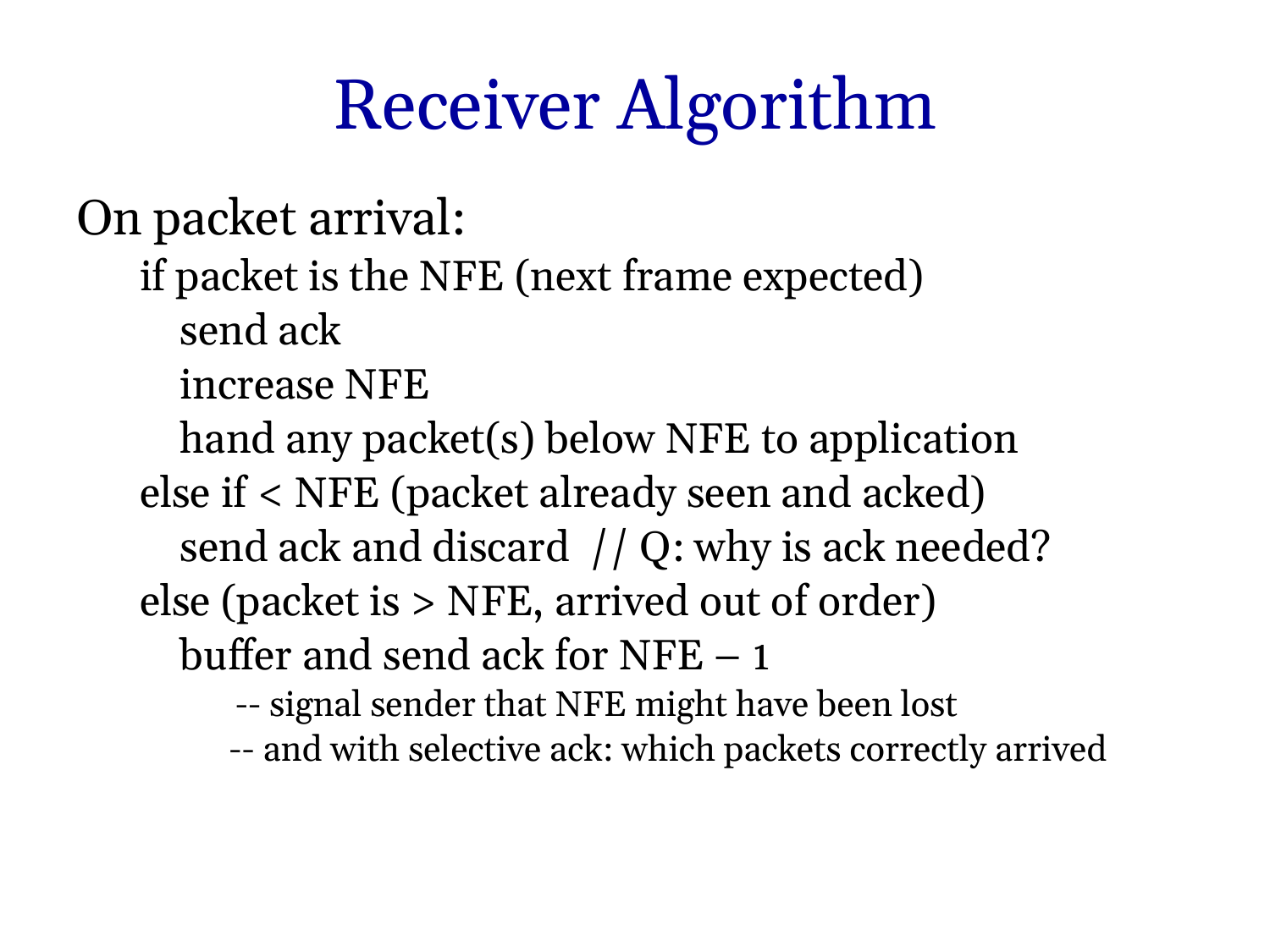

# Receiver Algorithm
On packet arrival:
if packet is the NFE (next frame expected)
    send ack
    increase NFE
    hand any packet(s) below NFE to application
else if < NFE (packet already seen and acked)
    send ack and discard  // Q: why is ack needed?
else (packet is > NFE, arrived out of order)
    buffer and send ack for NFE – 1
	-- signal sender that NFE might have been lost
   -- and with selective ack: which packets correctly arrived